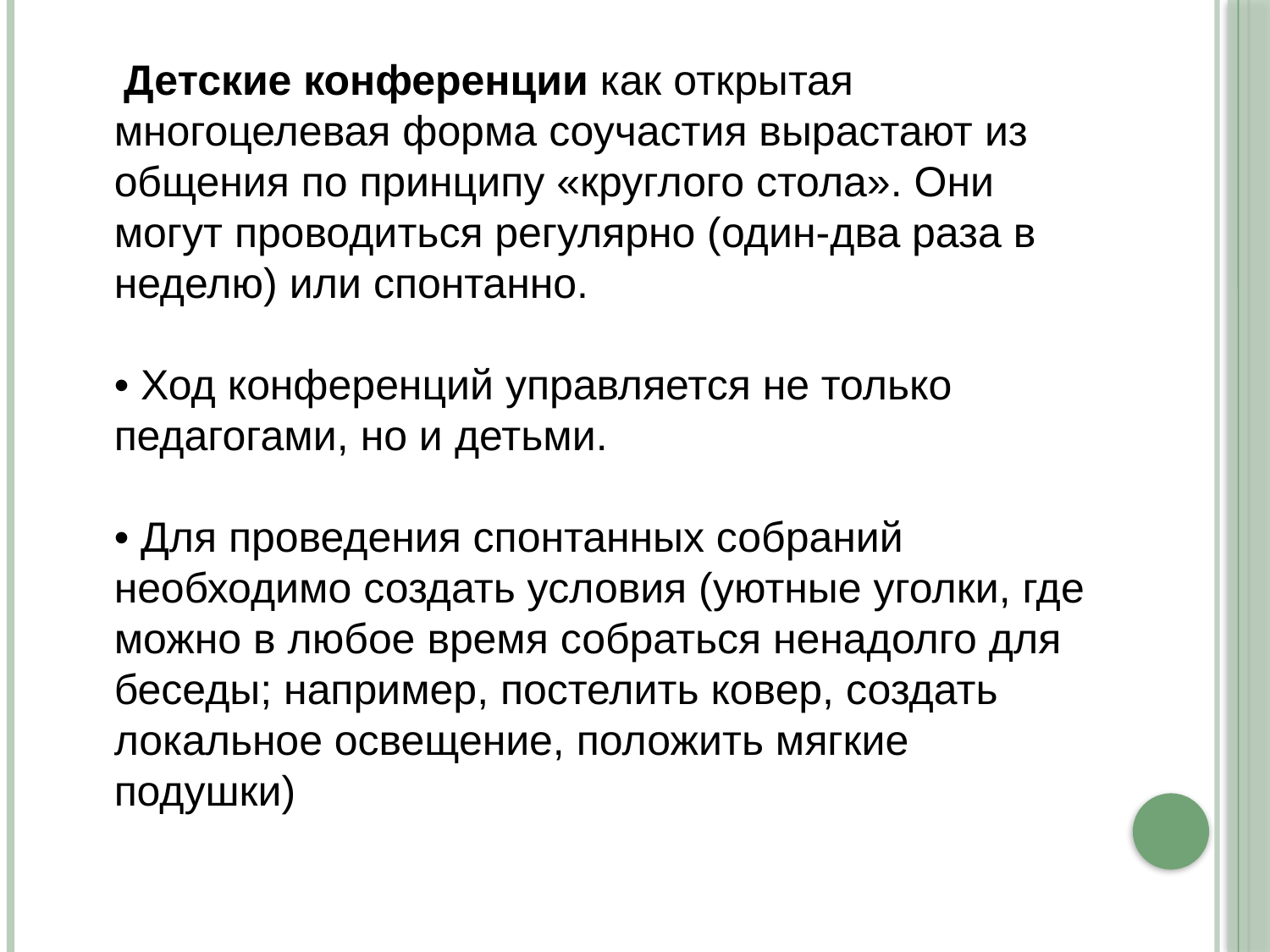

Детские конференции как открытая многоцелевая форма соучастия вырастают из общения по принципу «круглого стола». Они могут проводиться регулярно (один-два раза в неделю) или спонтанно.
• Ход конференций управляется не только педагогами, но и детьми.
• Для проведения спонтанных собраний необходимо создать условия (уютные уголки, где можно в любое время собраться ненадолго для беседы; например, постелить ковер, создать локальное освещение, положить мягкие подушки)